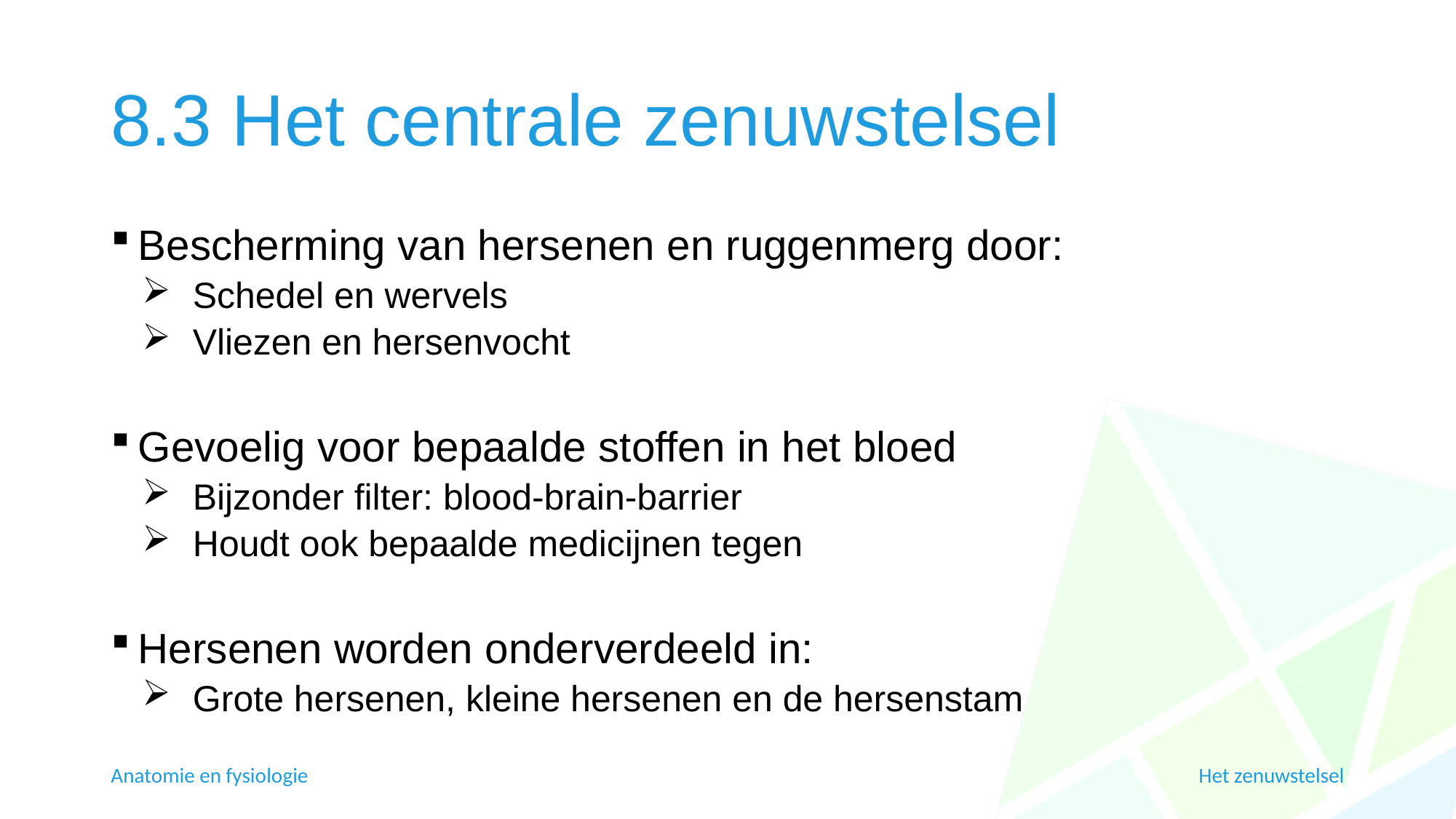

# 8.3 Het centrale zenuwstelsel
Bescherming van hersenen en ruggenmerg door:
Schedel en wervels
Vliezen en hersenvocht

Gevoelig voor bepaalde stoffen in het bloed
Bijzonder filter: blood-brain-barrier
Houdt ook bepaalde medicijnen tegen

Hersenen worden onderverdeeld in:
Grote hersenen, kleine hersenen en de hersenstam
Anatomie en fysiologie
Het zenuwstelsel